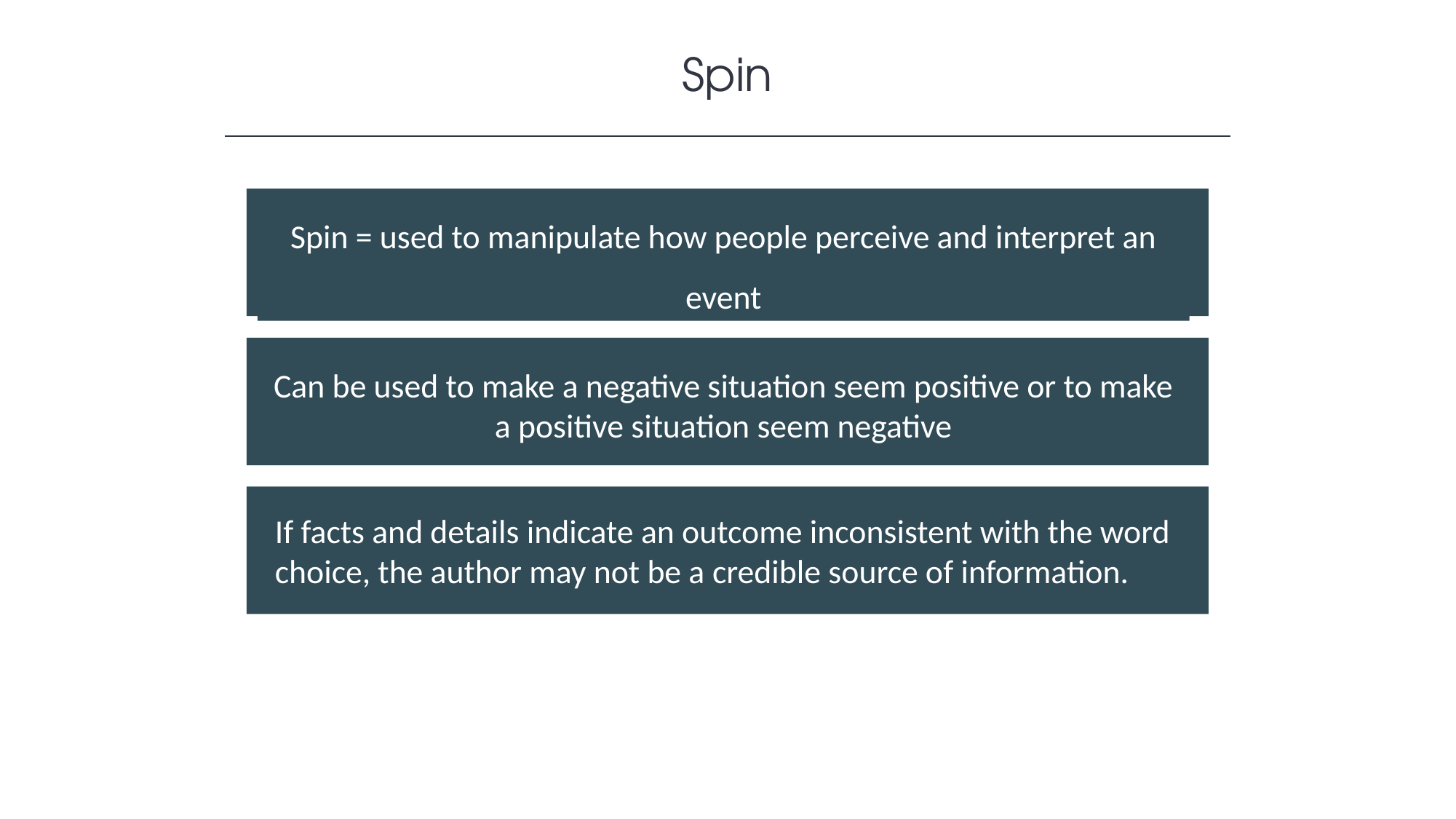

Spin
HAWKES LEARNING

Spin = used to manipulate how people perceive and interpret an event

Can be used to make a negative situation seem positive or to make a positive situation seem negative

If facts and details indicate an outcome inconsistent with the word choice, the author may not be a credible source of information.